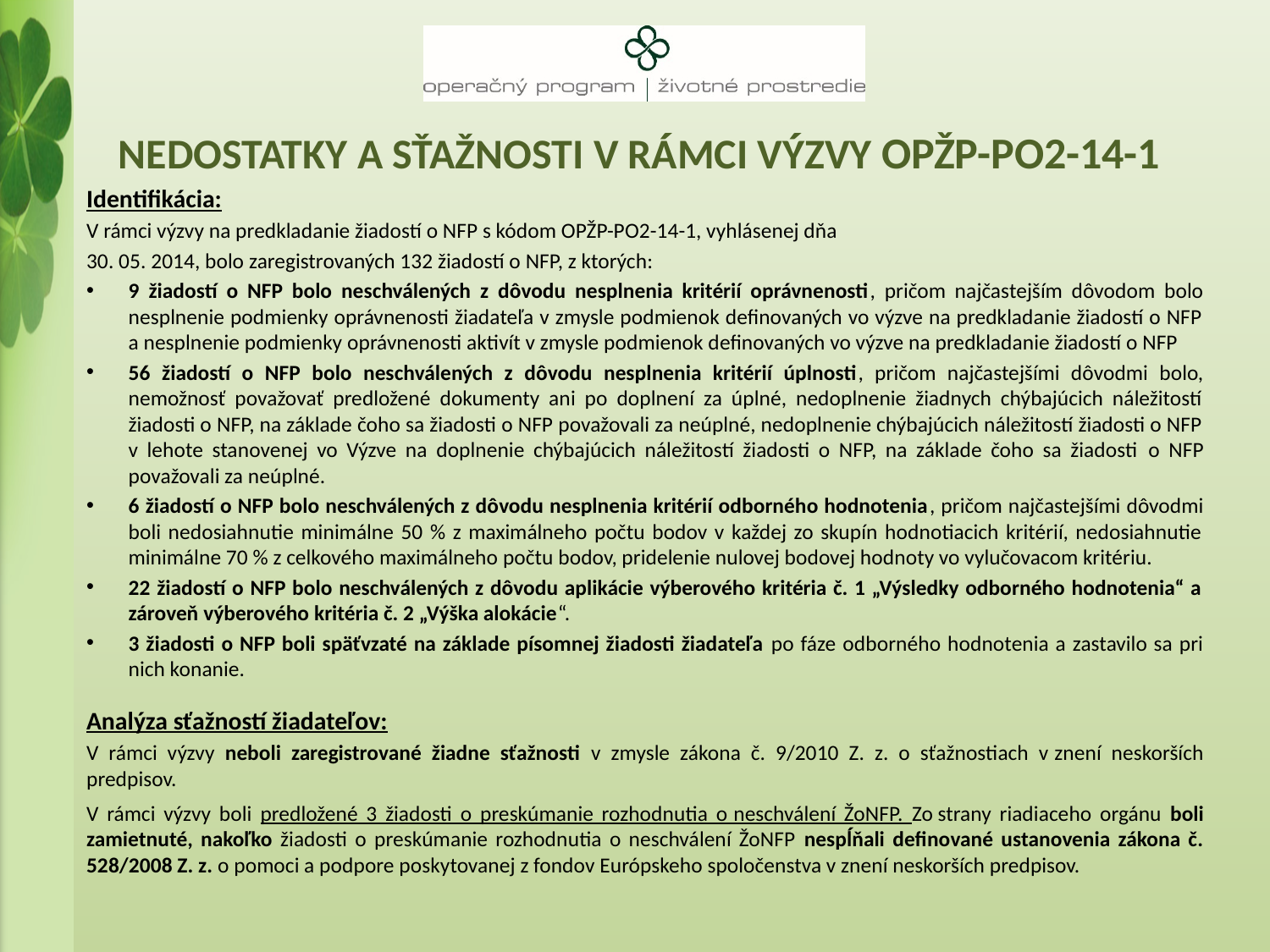

# Nedostatky a Sťažnosti v rámci výzvy OPŽP-PO2-14-1
Identifikácia:
V rámci výzvy na predkladanie žiadostí o NFP s kódom OPŽP-PO2-14-1, vyhlásenej dňa
30. 05. 2014, bolo zaregistrovaných 132 žiadostí o NFP, z ktorých:
9 žiadostí o NFP bolo neschválených z dôvodu nesplnenia kritérií oprávnenosti, pričom najčastejším dôvodom bolo nesplnenie podmienky oprávnenosti žiadateľa v zmysle podmienok definovaných vo výzve na predkladanie žiadostí o NFP a nesplnenie podmienky oprávnenosti aktivít v zmysle podmienok definovaných vo výzve na predkladanie žiadostí o NFP
56 žiadostí o NFP bolo neschválených z dôvodu nesplnenia kritérií úplnosti, pričom najčastejšími dôvodmi bolo, nemožnosť považovať predložené dokumenty ani po doplnení za úplné, nedoplnenie žiadnych chýbajúcich náležitostí žiadosti o NFP, na základe čoho sa žiadosti o NFP považovali za neúplné, nedoplnenie chýbajúcich náležitostí žiadosti o NFP v lehote stanovenej vo Výzve na doplnenie chýbajúcich náležitostí žiadosti o NFP, na základe čoho sa žiadosti o NFP považovali za neúplné.
6 žiadostí o NFP bolo neschválených z dôvodu nesplnenia kritérií odborného hodnotenia, pričom najčastejšími dôvodmi boli nedosiahnutie minimálne 50 % z maximálneho počtu bodov v každej zo skupín hodnotiacich kritérií, nedosiahnutie minimálne 70 % z celkového maximálneho počtu bodov, pridelenie nulovej bodovej hodnoty vo vylučovacom kritériu.
22 žiadostí o NFP bolo neschválených z dôvodu aplikácie výberového kritéria č. 1 „Výsledky odborného hodnotenia“ a zároveň výberového kritéria č. 2 „Výška alokácie“.
3 žiadosti o NFP boli späťvzaté na základe písomnej žiadosti žiadateľa po fáze odborného hodnotenia a zastavilo sa pri nich konanie.

Analýza sťažností žiadateľov:
V rámci výzvy neboli zaregistrované žiadne sťažnosti v zmysle zákona č. 9/2010 Z. z. o sťažnostiach v znení neskorších predpisov.
V rámci výzvy boli predložené 3 žiadosti o preskúmanie rozhodnutia o neschválení ŽoNFP. Zo strany riadiaceho orgánu boli zamietnuté, nakoľko žiadosti o preskúmanie rozhodnutia o neschválení ŽoNFP nespĺňali definované ustanovenia zákona č. 528/2008 Z. z. o pomoci a podpore poskytovanej z fondov Európskeho spoločenstva v znení neskorších predpisov.